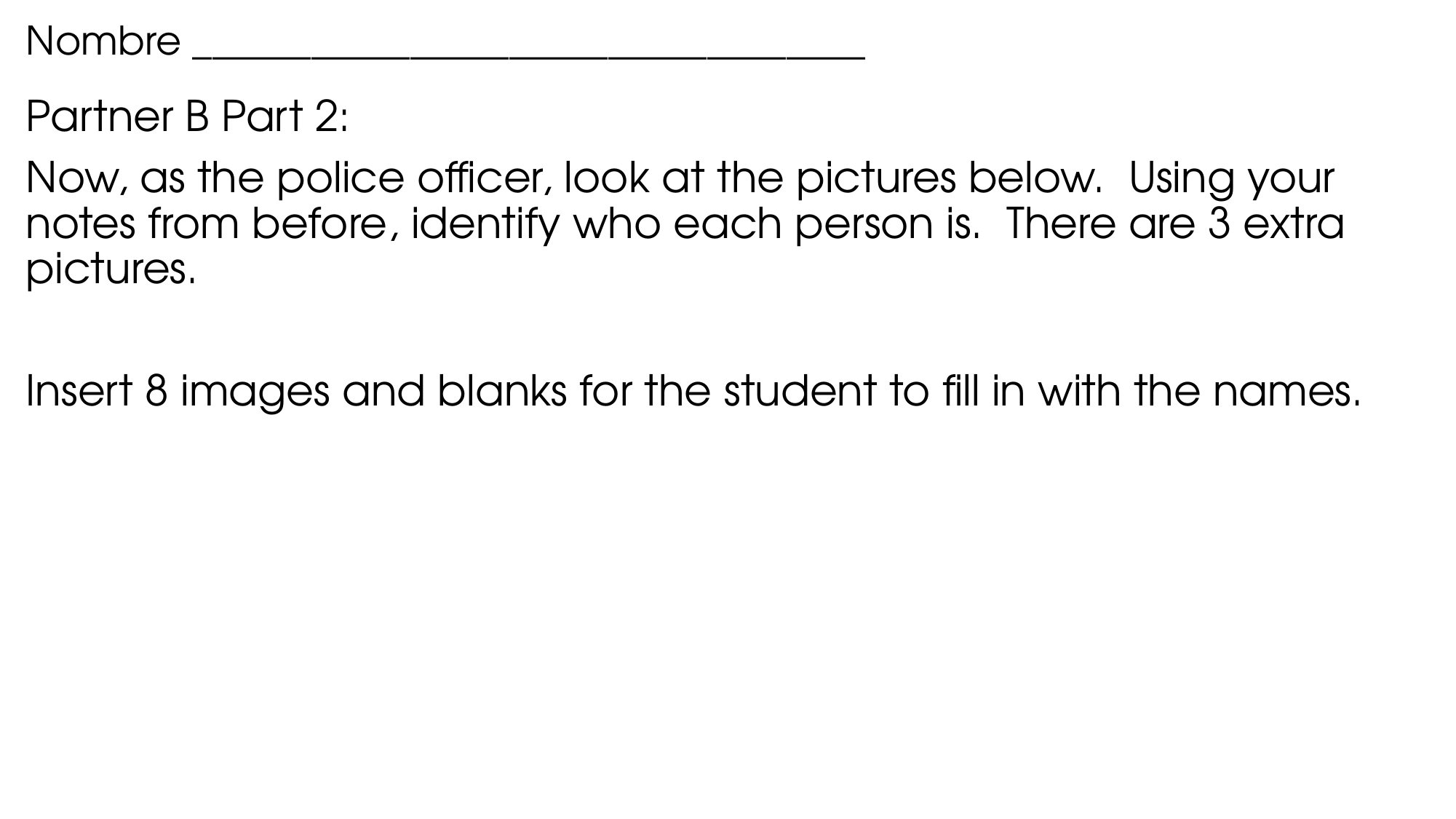

# Nombre __________________________________
Partner B Part 2:
Now, as the police officer, look at the pictures below.  Using your notes from before, identify who each person is.  There are 3 extra pictures.

Insert 8 images and blanks for the student to fill in with the names.